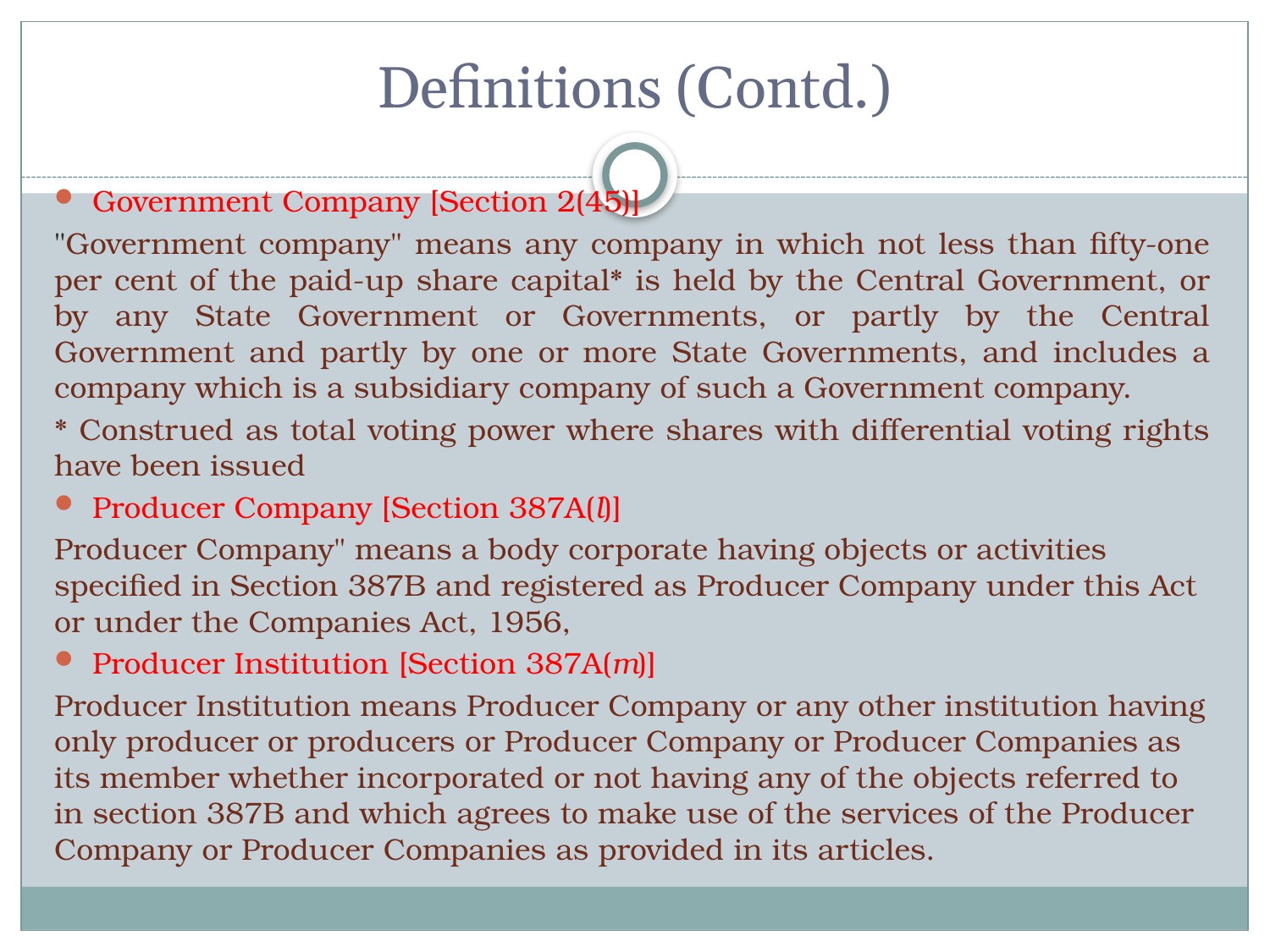

# Definitions (Contd.)
Government Company [Section 2(45)]
"Government company" means any company in which not less than fifty-one per cent of the paid-up share capital* is held by the Central Government, or by any State Government or Governments, or partly by the Central Government and partly by one or more State Governments, and includes a company which is a subsidiary company of such a Government company.
* Construed as total voting power where shares with differential voting rights have been issued
Producer Company [Section 387A(l)]
Producer Company" means a body corporate having objects or activities specified in Section 387B and registered as Producer Company under this Act or under the Companies Act, 1956,
Producer Institution [Section 387A(m)]
Producer Institution means Producer Company or any other institution having only producer or producers or Producer Company or Producer Companies as its member whether incorporated or not having any of the objects referred to in section 387B and which agrees to make use of the services of the Producer Company or Producer Companies as provided in its articles.